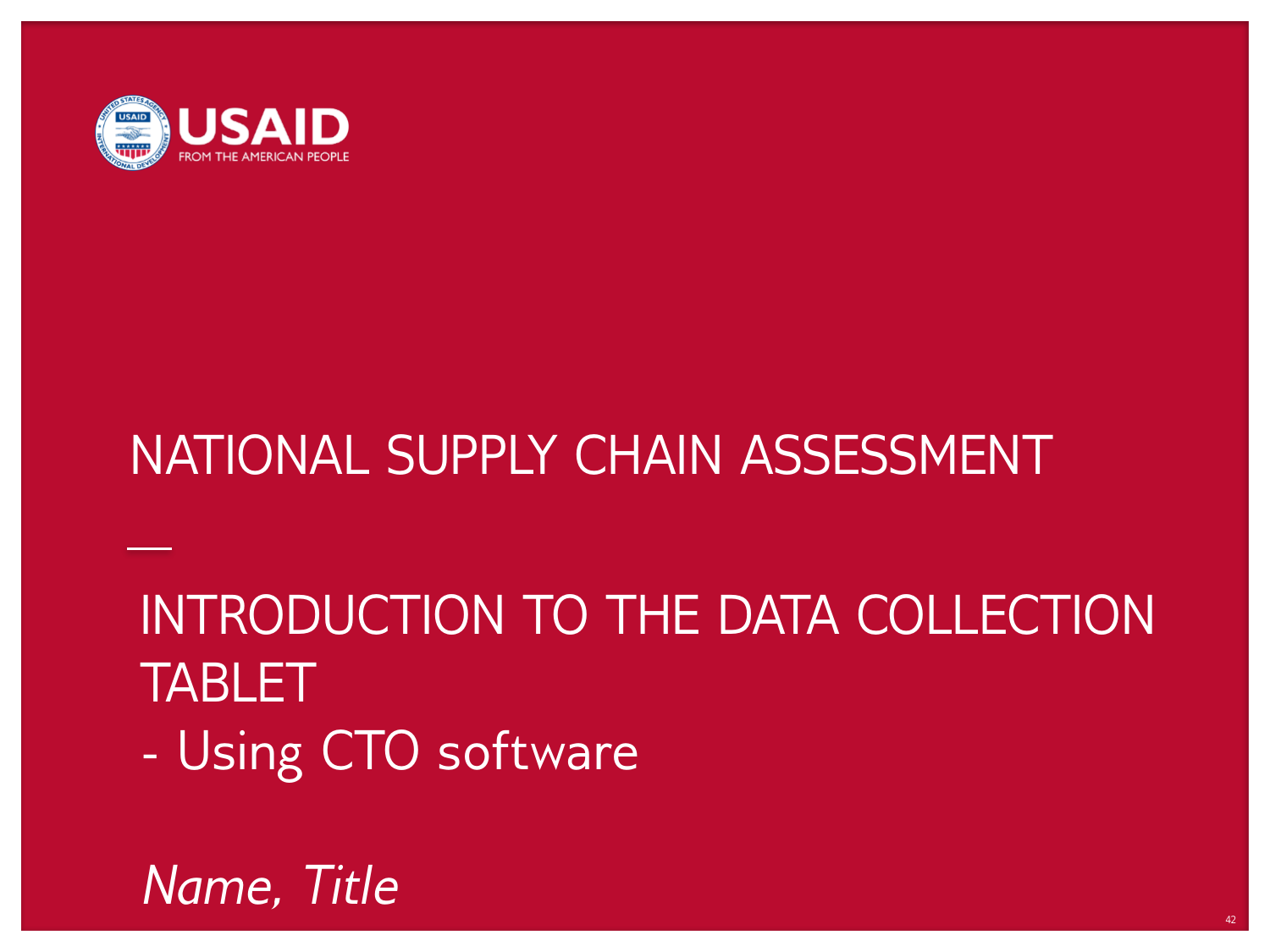

# INTRODUCTION TO THE DATA COLLECTION TABLET - Using CTO software Name, Title
42